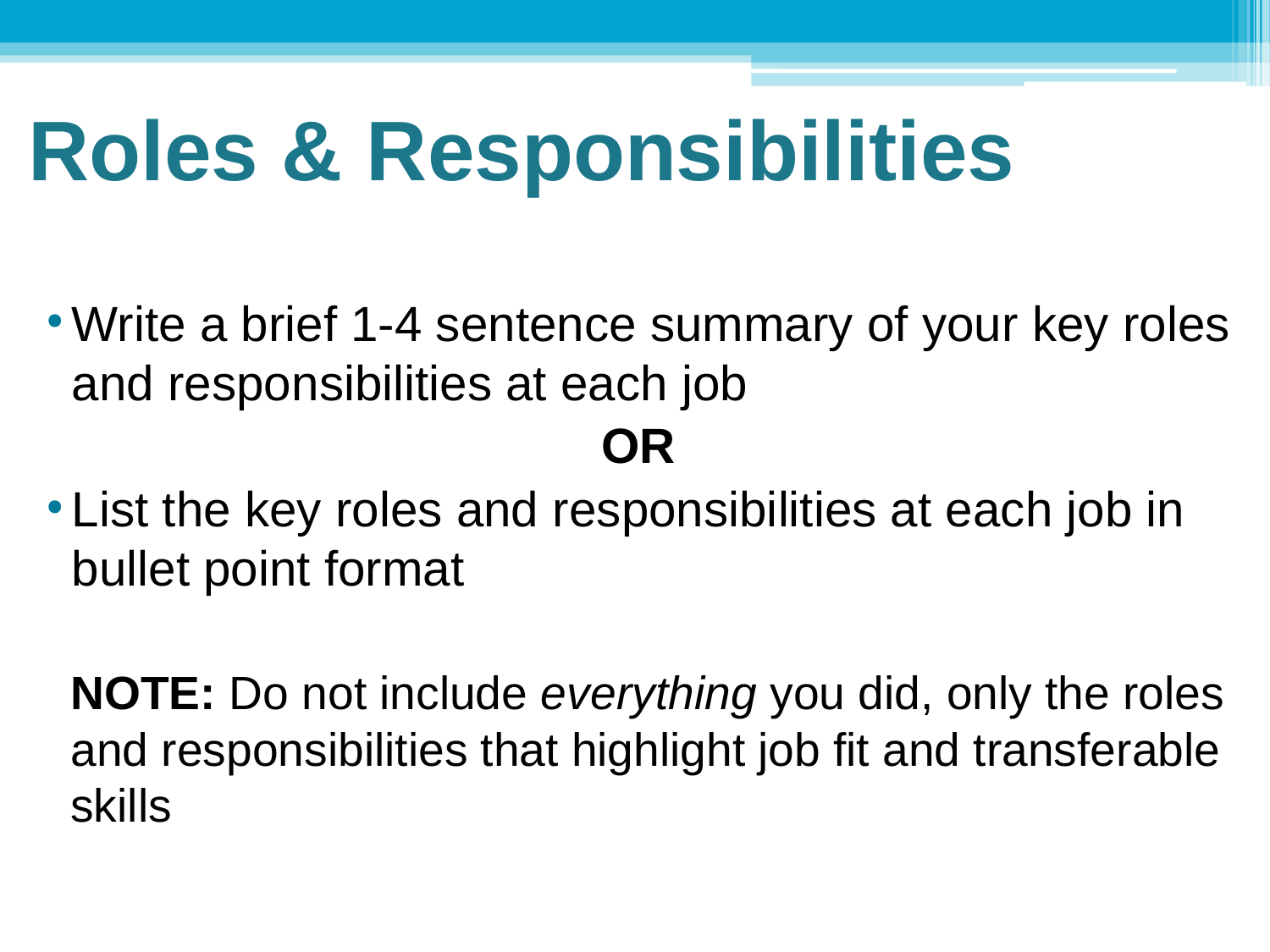

# Roles & Responsibilities
Write a brief 1-4 sentence summary of your key roles and responsibilities at each job
OR
List the key roles and responsibilities at each job in bullet point format

NOTE: Do not include everything you did, only the roles and responsibilities that highlight job fit and transferable skills